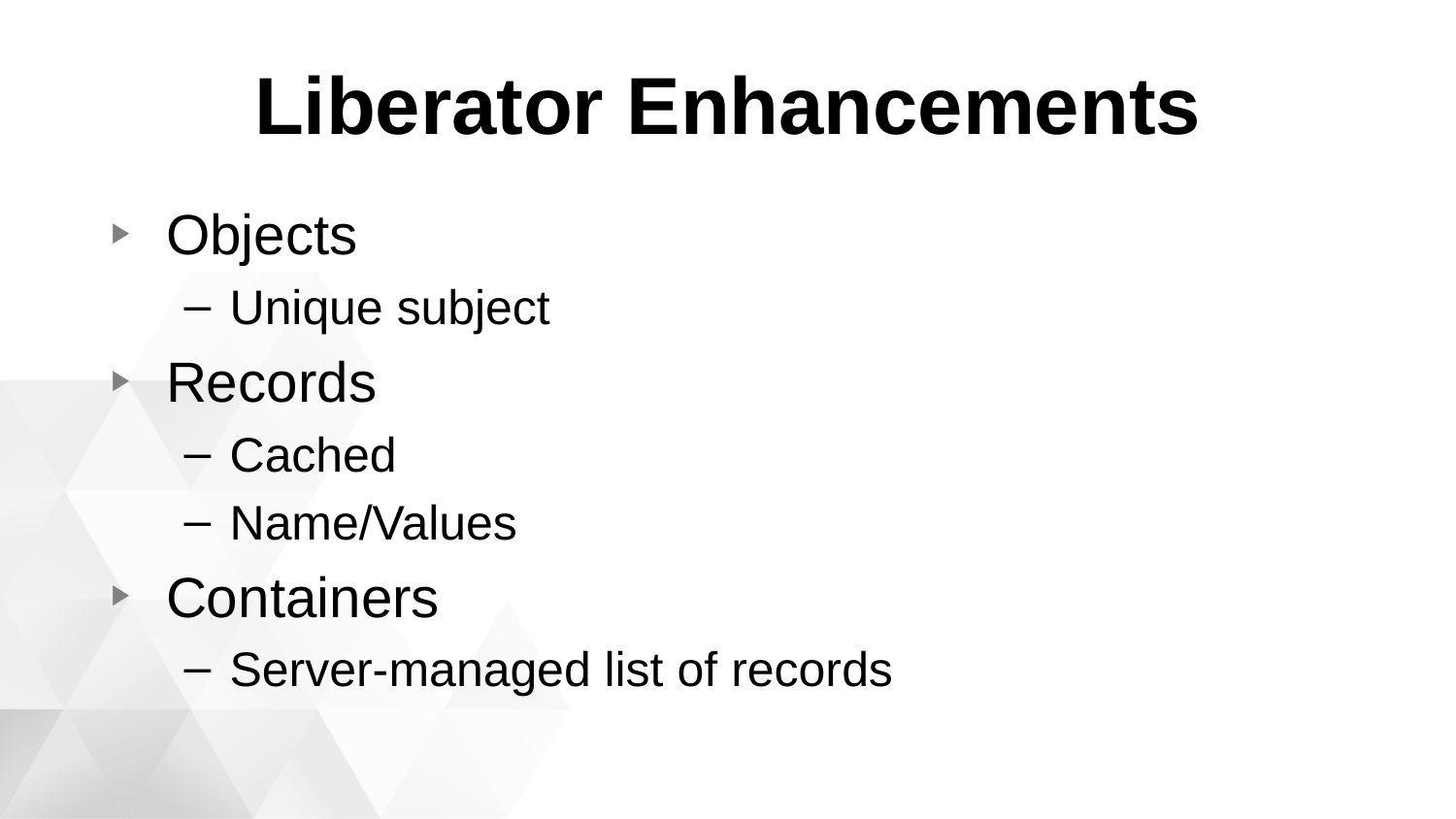

# Liberator Enhancements
Objects
Unique subject
Records
Cached
Name/Values
Containers
Server-managed list of records